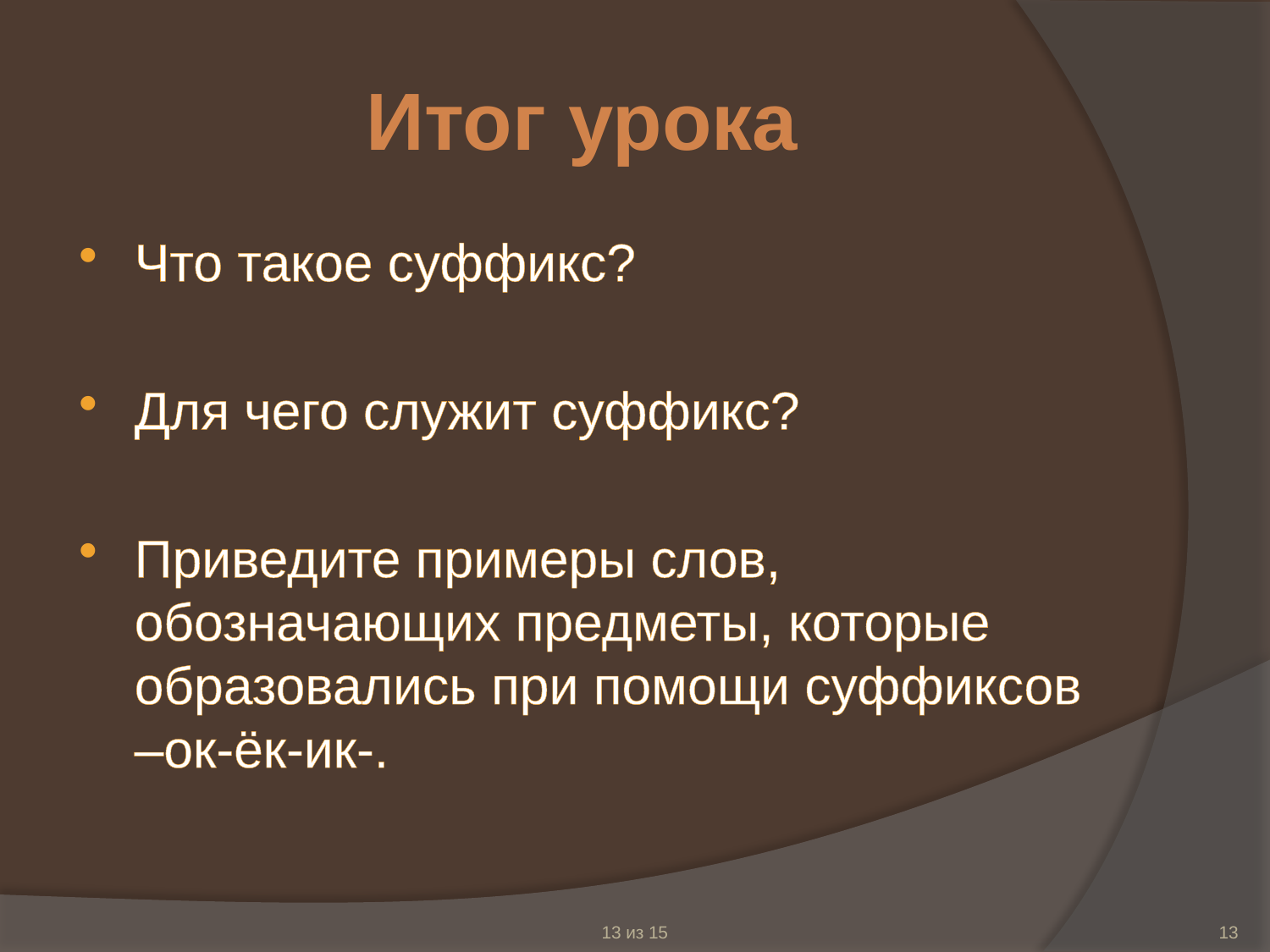

# Итог урока
Что такое суффикс?

Для чего служит суффикс?

Приведите примеры слов, обозначающих предметы, которые образовались при помощи суффиксов –ок-ёк-ик-.
13 из 15
13